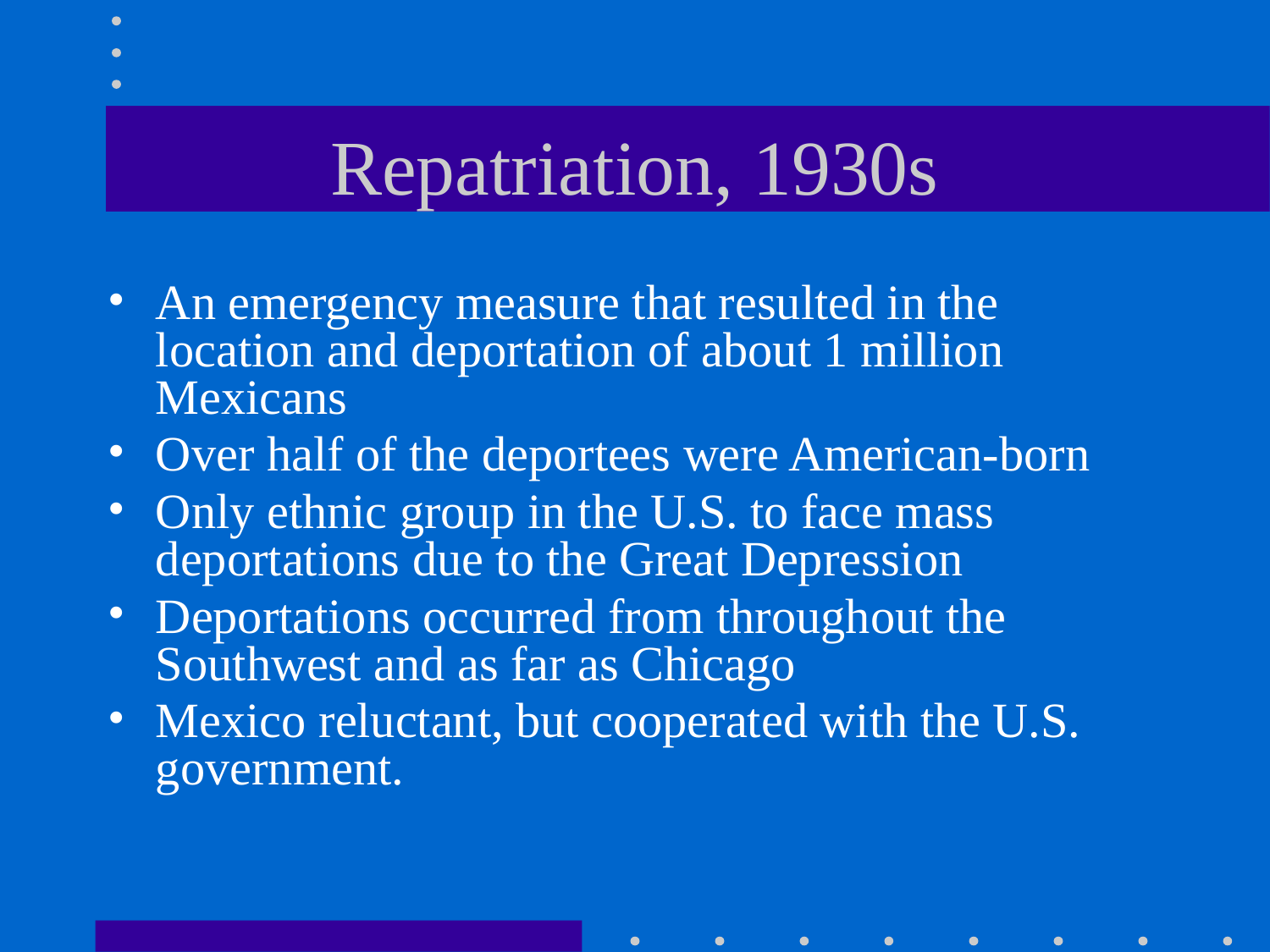

# Repatriation, 1930s
An emergency measure that resulted in the location and deportation of about 1 million Mexicans
Over half of the deportees were American-born
Only ethnic group in the U.S. to face mass deportations due to the Great Depression
Deportations occurred from throughout the Southwest and as far as Chicago
Mexico reluctant, but cooperated with the U.S. government.